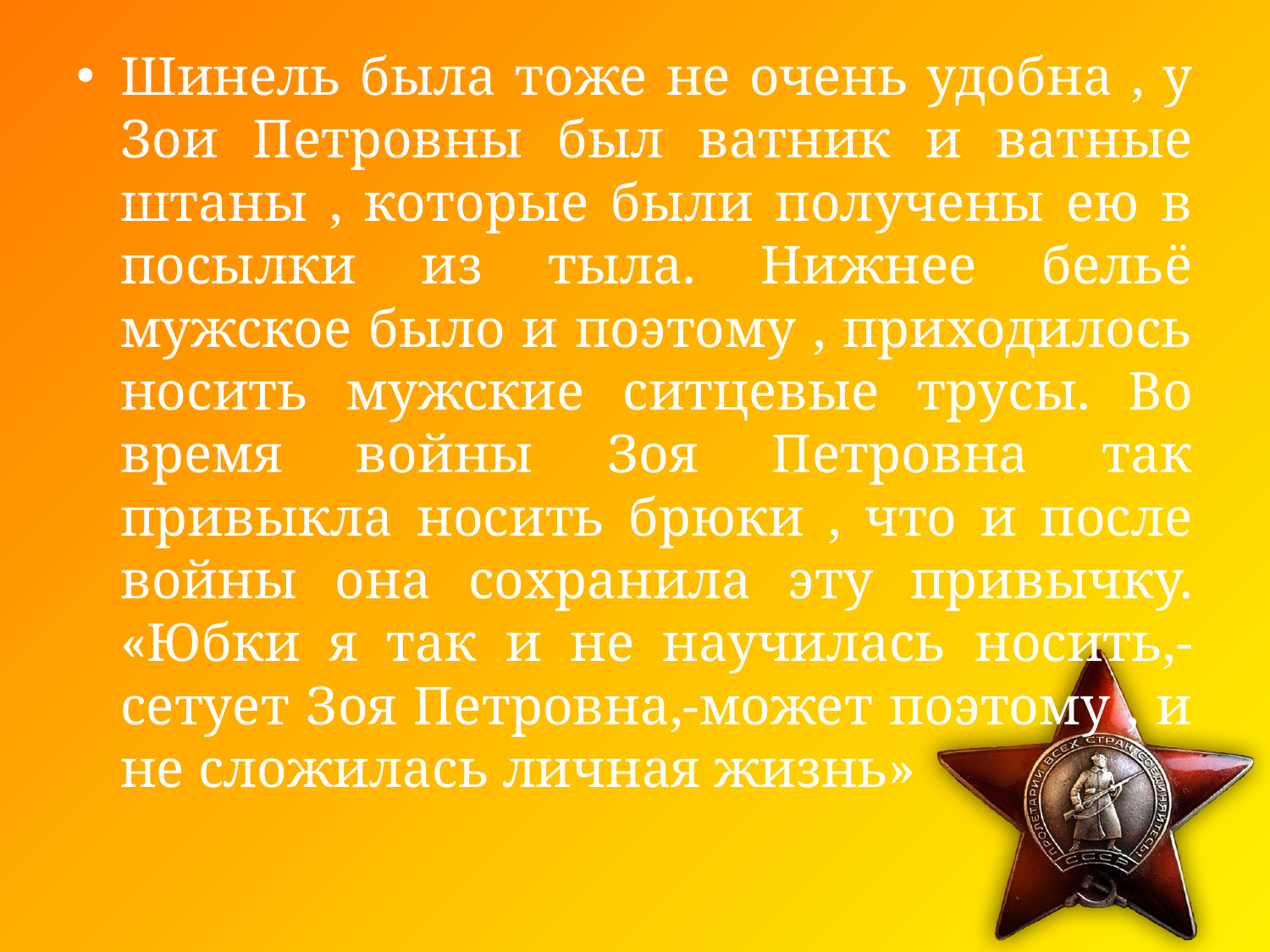

Шинель была тоже не очень удобна , у Зои Петровны был ватник и ватные штаны , которые были получены ею в посылки из тыла. Нижнее бельё мужское было и поэтому , приходилось носить мужские ситцевые трусы. Во время войны Зоя Петровна так привыкла носить брюки , что и после войны она сохранила эту привычку. «Юбки я так и не научилась носить,-сетует Зоя Петровна,-может поэтому , и не сложилась личная жизнь»